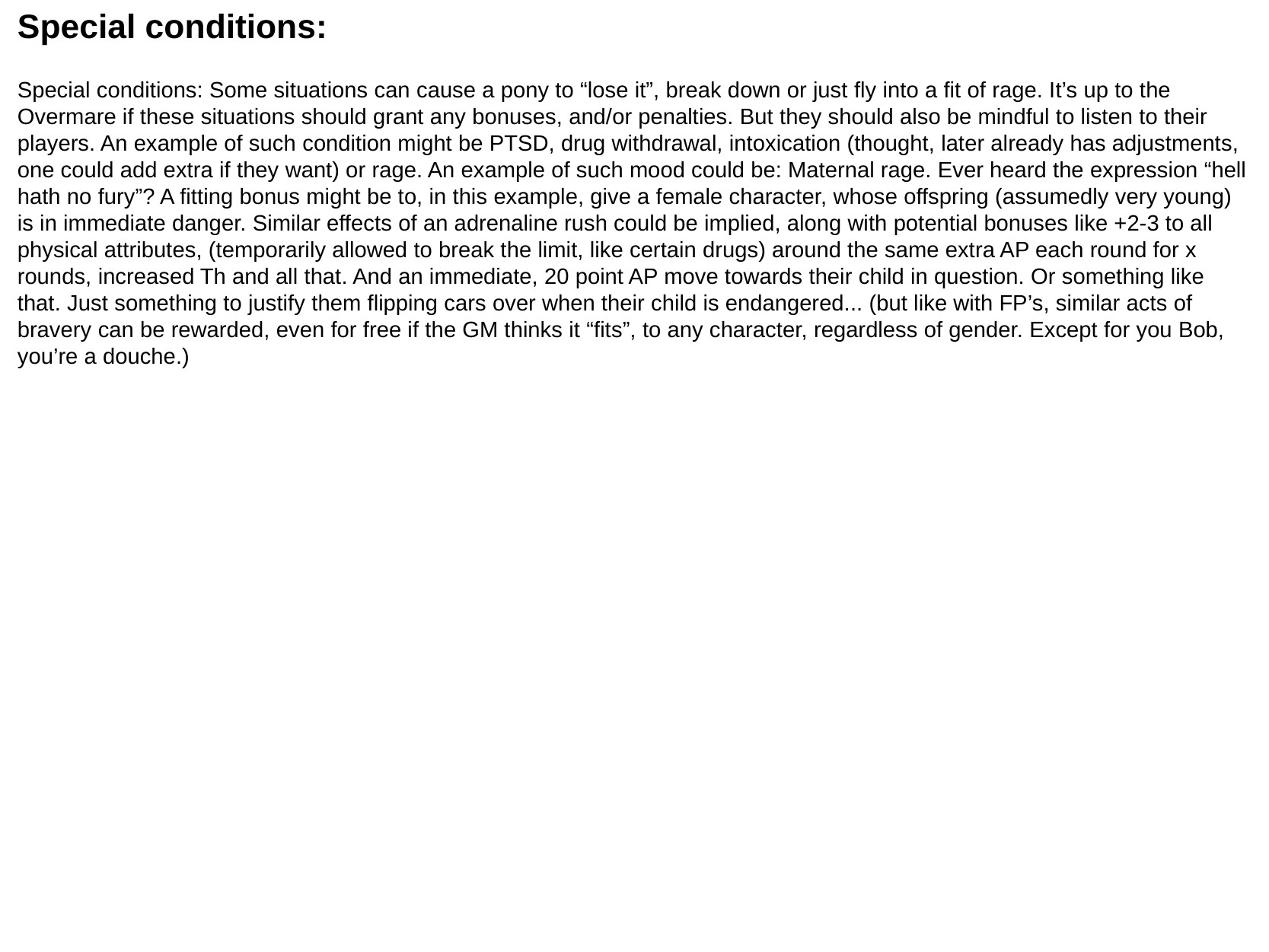

Special conditions:

Special conditions: Some situations can cause a pony to “lose it”, break down or just fly into a fit of rage. It’s up to the
Overmare if these situations should grant any bonuses, and/or penalties. But they should also be mindful to listen to their players. An example of such condition might be PTSD, drug withdrawal, intoxication (thought, later already has adjustments, one could add extra if they want) or rage. An example of such mood could be: Maternal rage. Ever heard the expression “hell hath no fury”? A fitting bonus might be to, in this example, give a female character, whose offspring (assumedly very young) is in immediate danger. Similar effects of an adrenaline rush could be implied, along with potential bonuses like +2-3 to all physical attributes, (temporarily allowed to break the limit, like certain drugs) around the same extra AP each round for x rounds, increased Th and all that. And an immediate, 20 point AP move towards their child in question. Or something like that. Just something to justify them flipping cars over when their child is endangered... (but like with FP’s, similar acts of bravery can be rewarded, even for free if the GM thinks it “fits”, to any character, regardless of gender. Except for you Bob, you’re a douche.)